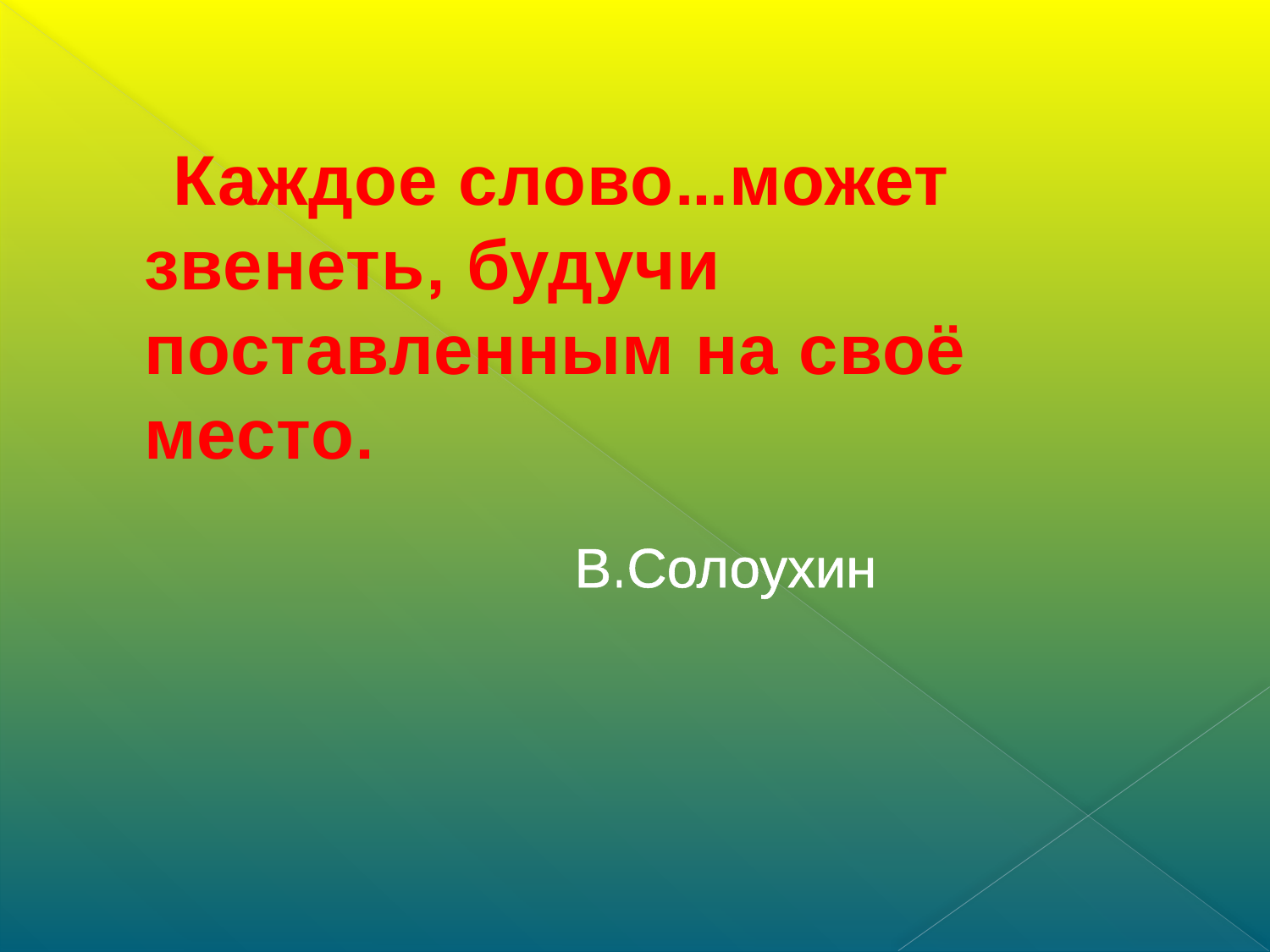

Каждое слово…может звенеть, будучи поставленным на своё место.
# В.Солоухин